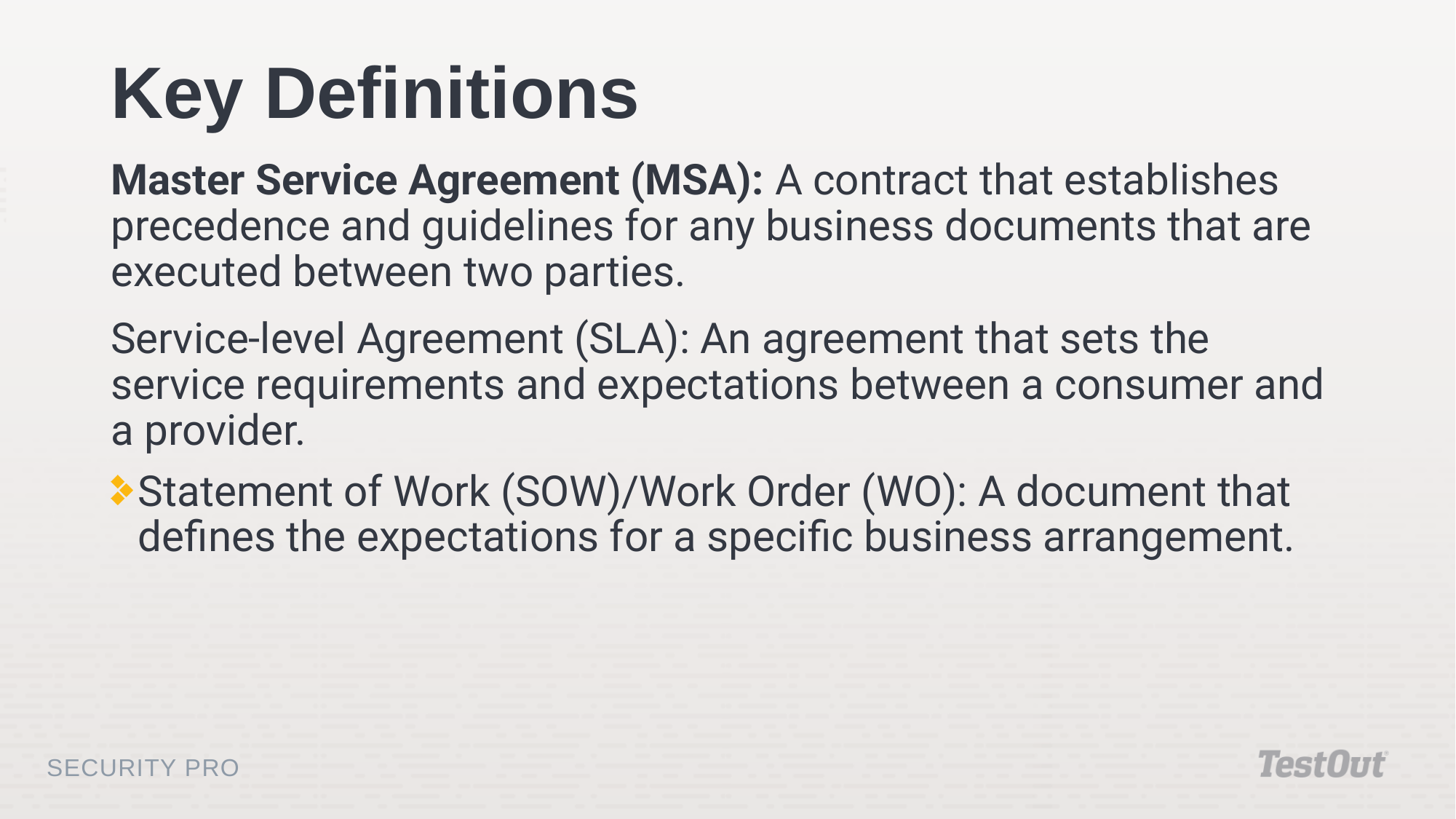

# Key Definitions
Master Service Agreement (MSA): A contract that establishes precedence and guidelines for any business documents that are executed between two parties.
Service-level Agreement (SLA): An agreement that sets the service requirements and expectations between a consumer and a provider.
Statement of Work (SOW)/Work Order (WO): A document that defines the expectations for a specific business arrangement.
Security Pro